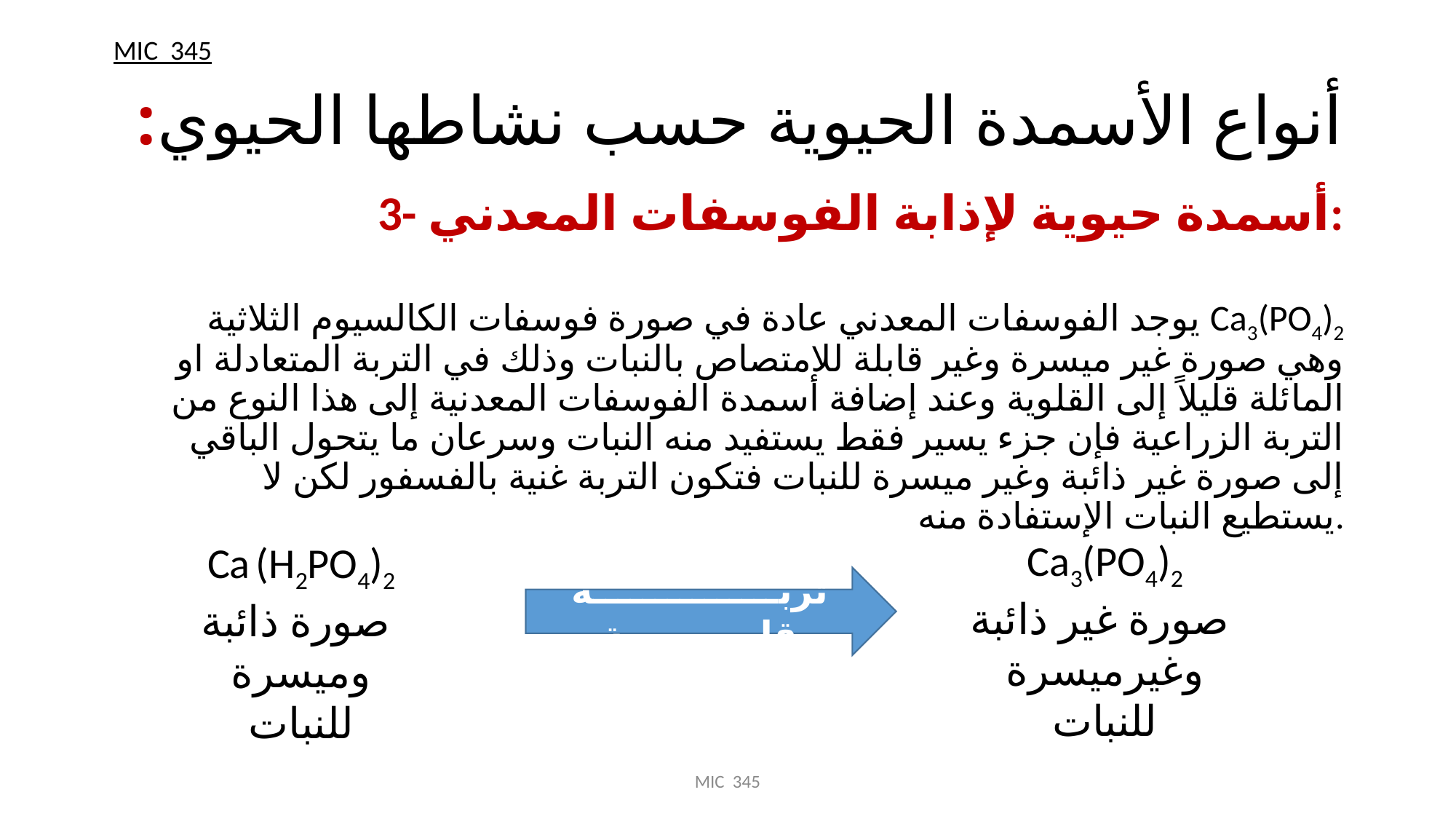

MIC  345
# أنواع الأسمدة الحيوية حسب نشاطها الحيوي:
3- أسمدة حيوية لإذابة الفوسفات المعدني:

يوجد الفوسفات المعدني عادة في صورة فوسفات الكالسيوم الثلاثية Ca3(PO4)2 وهي صورة غير ميسرة وغير قابلة للامتصاص بالنبات وذلك في التربة المتعادلة او المائلة قليلاً إلى القلوية وعند إضافة أسمدة الفوسفات المعدنية إلى هذا النوع من التربة الزراعية فإن جزء يسير فقط يستفيد منه النبات وسرعان ما يتحول الباقي إلى صورة غير ذائبة وغير ميسرة للنبات فتكون التربة غنية بالفسفور لكن لا يستطيع النبات الإستفادة منه.

Ca3(PO4)2
صورة غير ذائبة
وغيرميسرة للنبات
Ca (H2PO4)2
صورة ذائبة
وميسرة للنبات
تربـــــــــــــــة قلويــــــــة
MIC  345